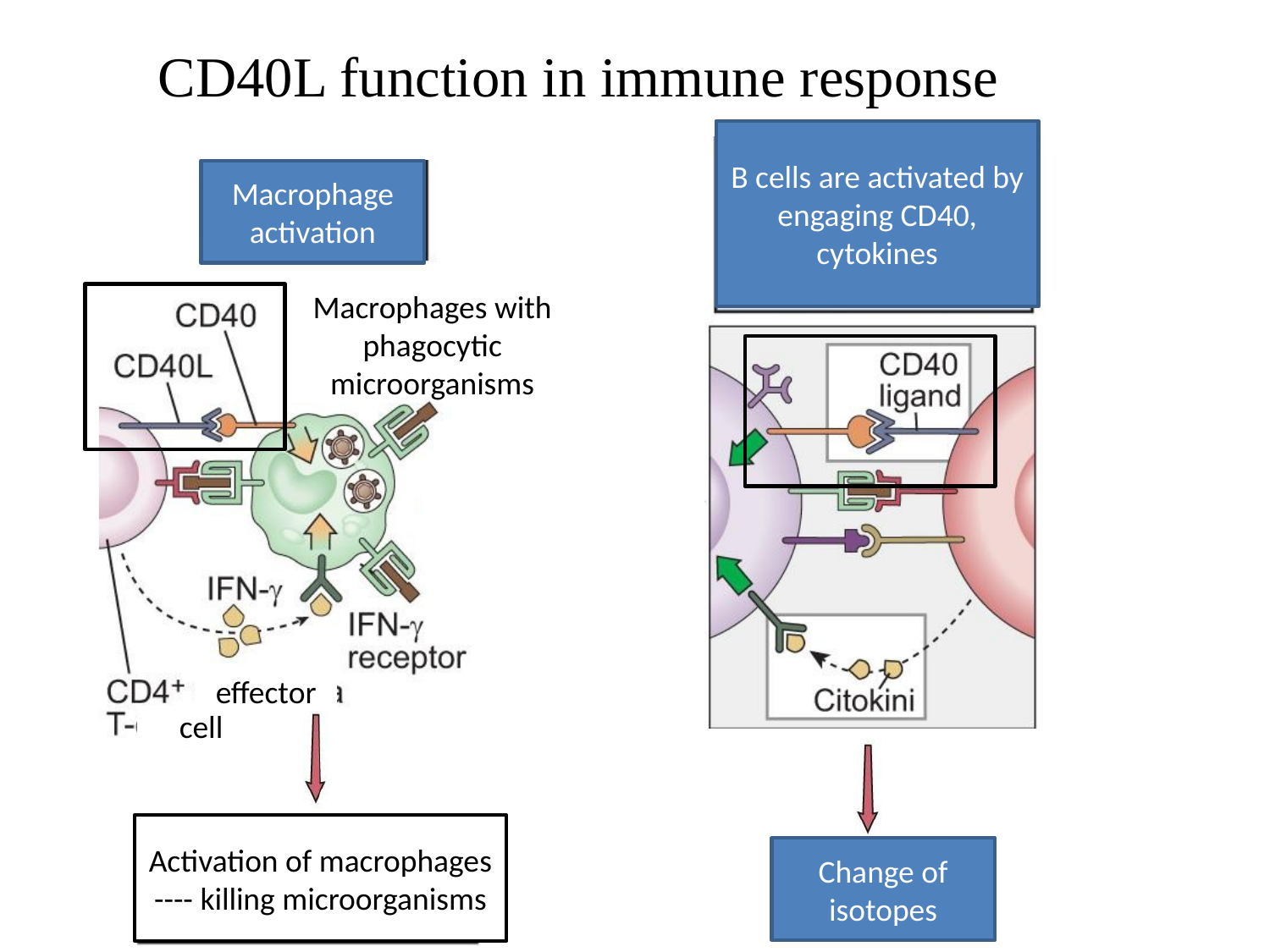

# CD40L function in immune response
B cells are activated by engaging CD40, cytokines

Macrophage activation

Macrophages with phagocytic microorganisms

effector
cell

Activation of macrophages ---- killing microorganisms

Change of isotopes